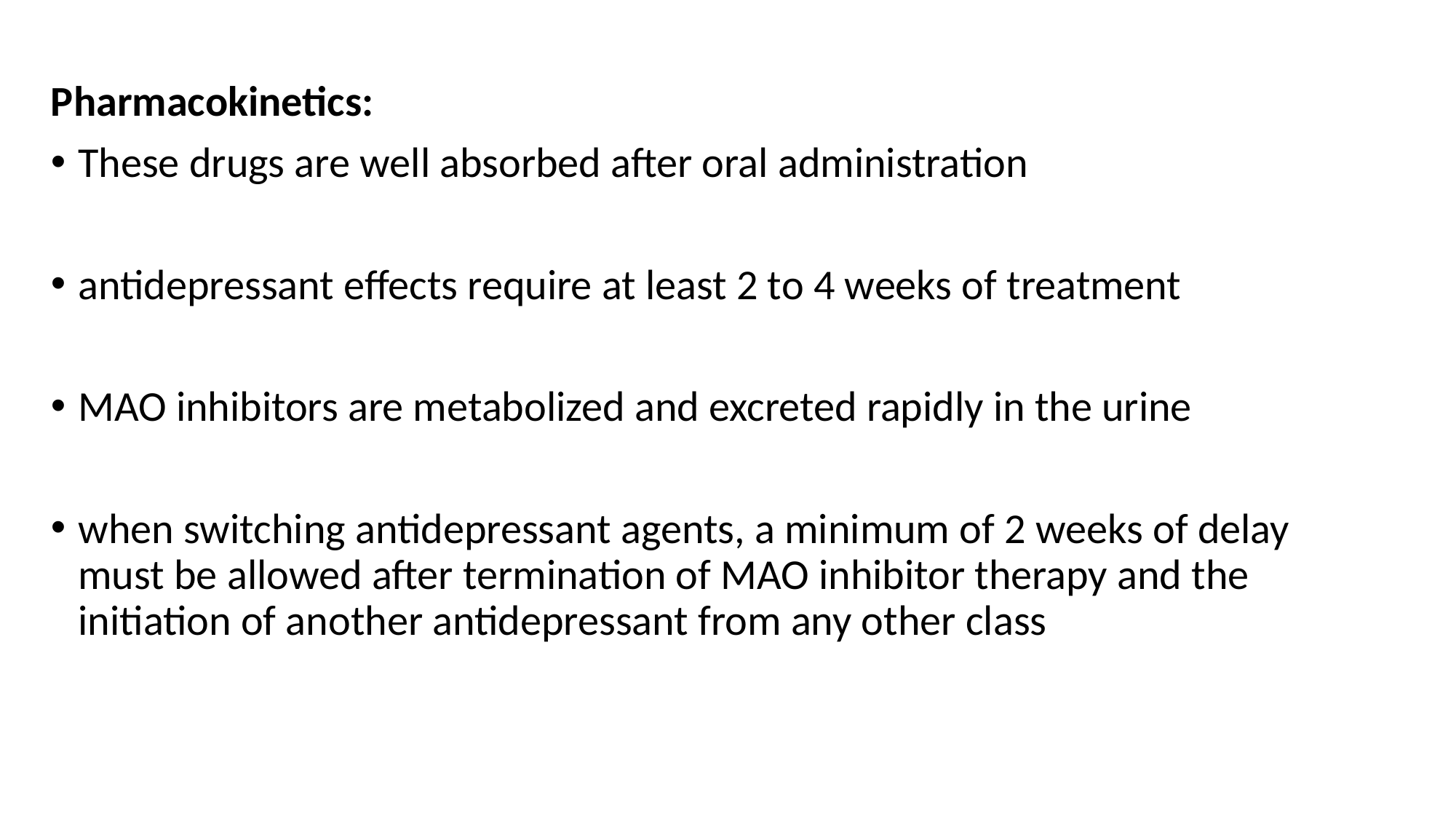

Pharmacokinetics:
These drugs are well absorbed after oral administration

antidepressant effects require at least 2 to 4 weeks of treatment

MAO inhibitors are metabolized and excreted rapidly in the urine

when switching antidepressant agents, a minimum of 2 weeks of delay must be allowed after termination of MAO inhibitor therapy and the initiation of another antidepressant from any other class